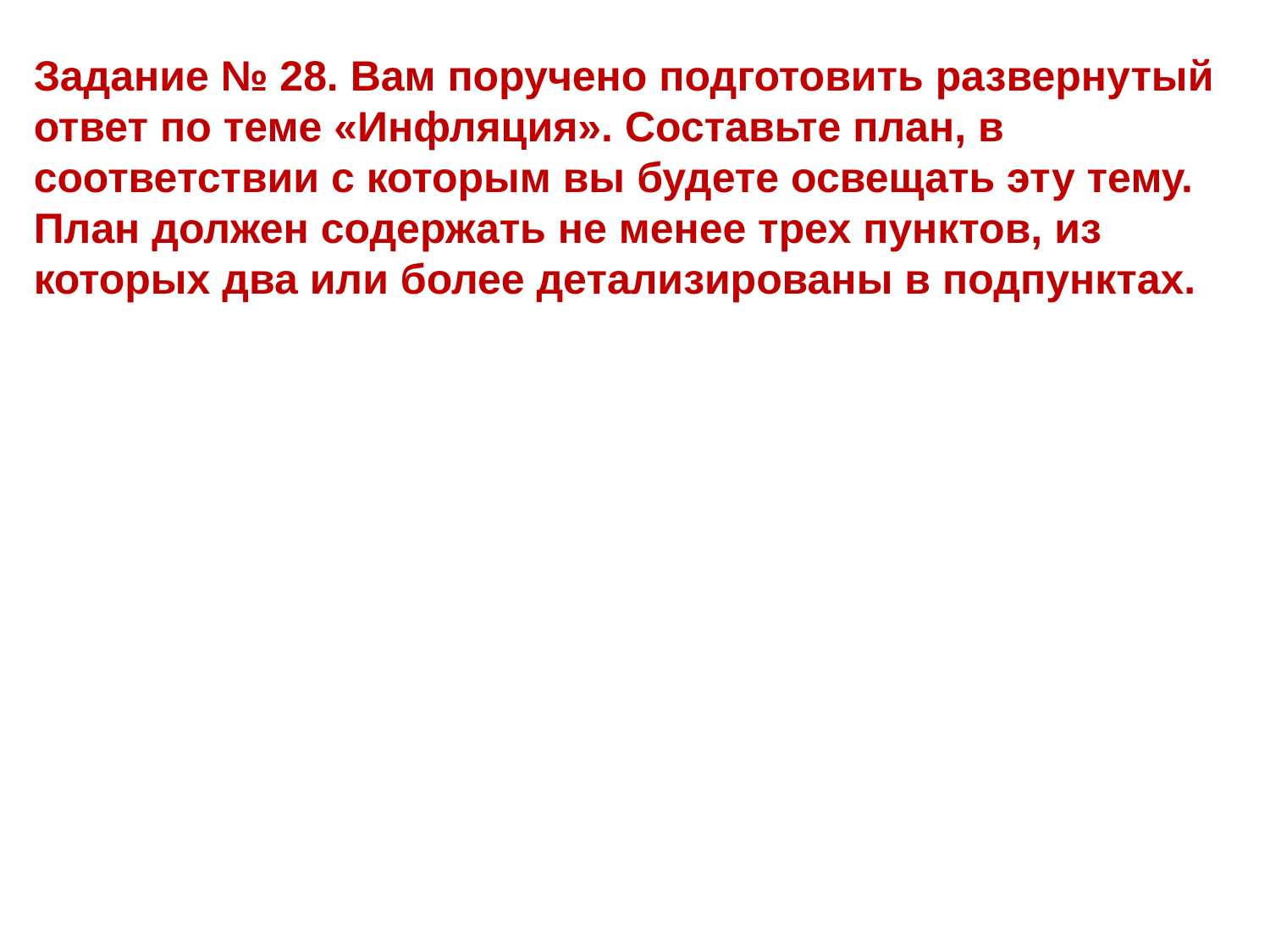

Задание № 28. Вам поручено подготовить развернутый ответ по теме «Инфляция». Составьте план, в соответствии с которым вы будете освещать эту тему. План должен содержать не менее трех пунктов, из которых два или более детализированы в подпунктах.